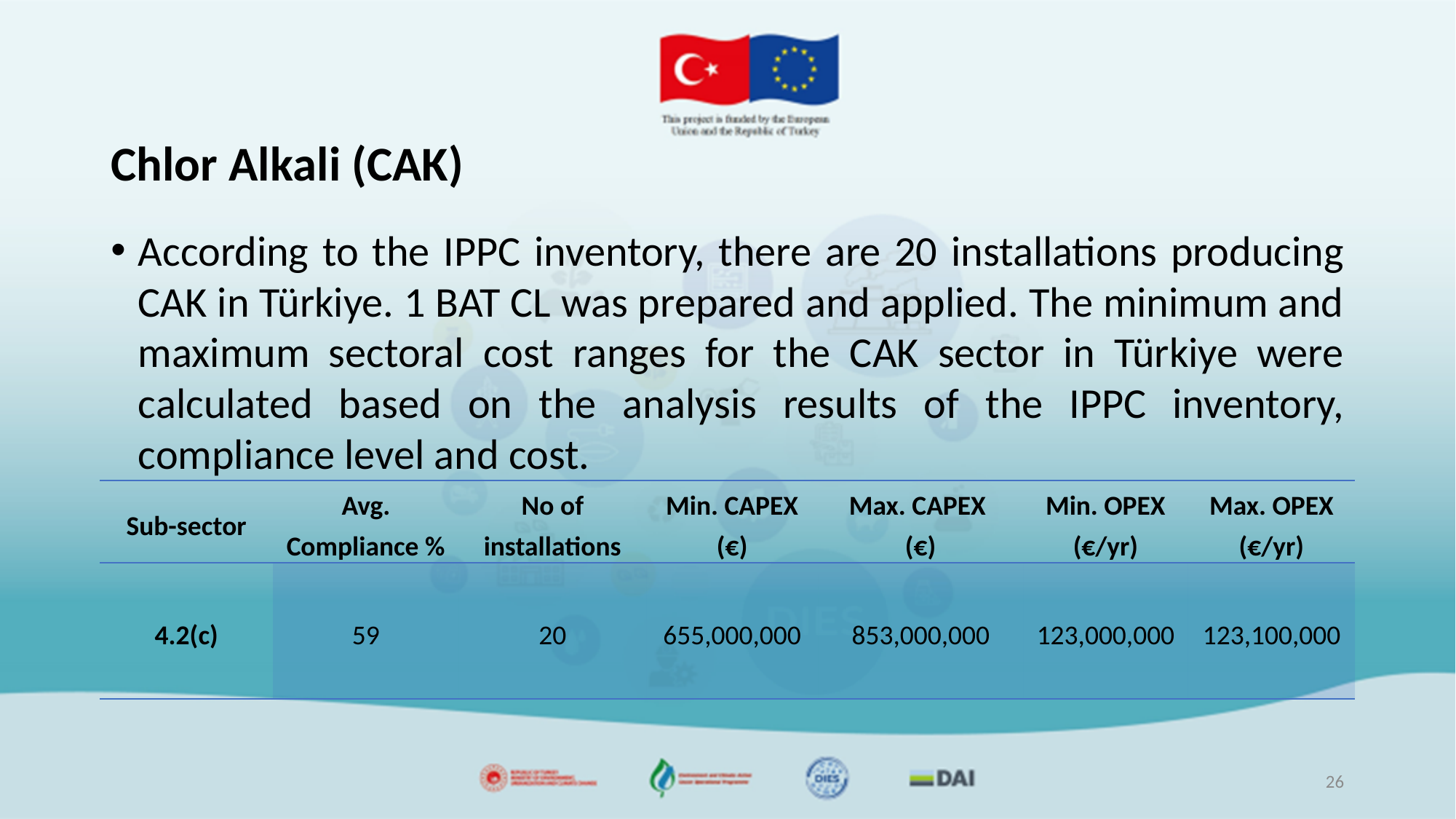

# Chlor Alkali (CAK)
According to the IPPC inventory, there are 20 installations producing CAK in Türkiye. 1 BAT CL was prepared and applied. The minimum and maximum sectoral cost ranges for the CAK sector in Türkiye were calculated based on the analysis results of the IPPC inventory, compliance level and cost.

| Sub-sector | Avg. Compliance % | No of installations | Min. CAPEX (€) | Max. CAPEX (€) | Min. OPEX (€/yr) | Max. OPEX (€/yr) |
| --- | --- | --- | --- | --- | --- | --- |
| 4.2(c) | 59 | 20 | 655,000,000 | 853,000,000 | 123,000,000 | 123,100,000 |
26